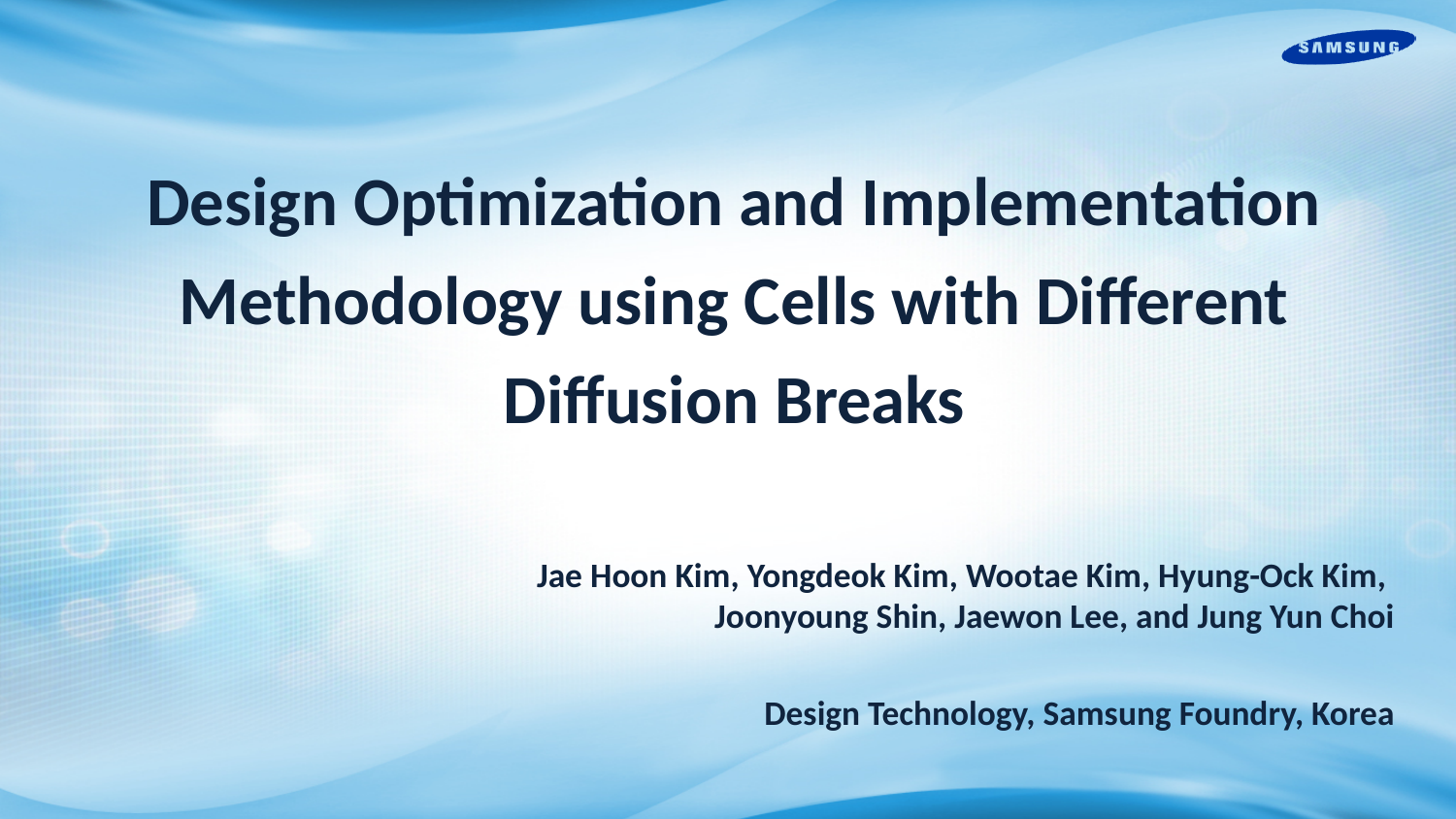

Design Optimization and Implementation Methodology using Cells with Different Diffusion Breaks
Jae Hoon Kim, Yongdeok Kim, Wootae Kim, Hyung-Ock Kim,
Joonyoung Shin, Jaewon Lee, and Jung Yun Choi

Design Technology, Samsung Foundry, Korea